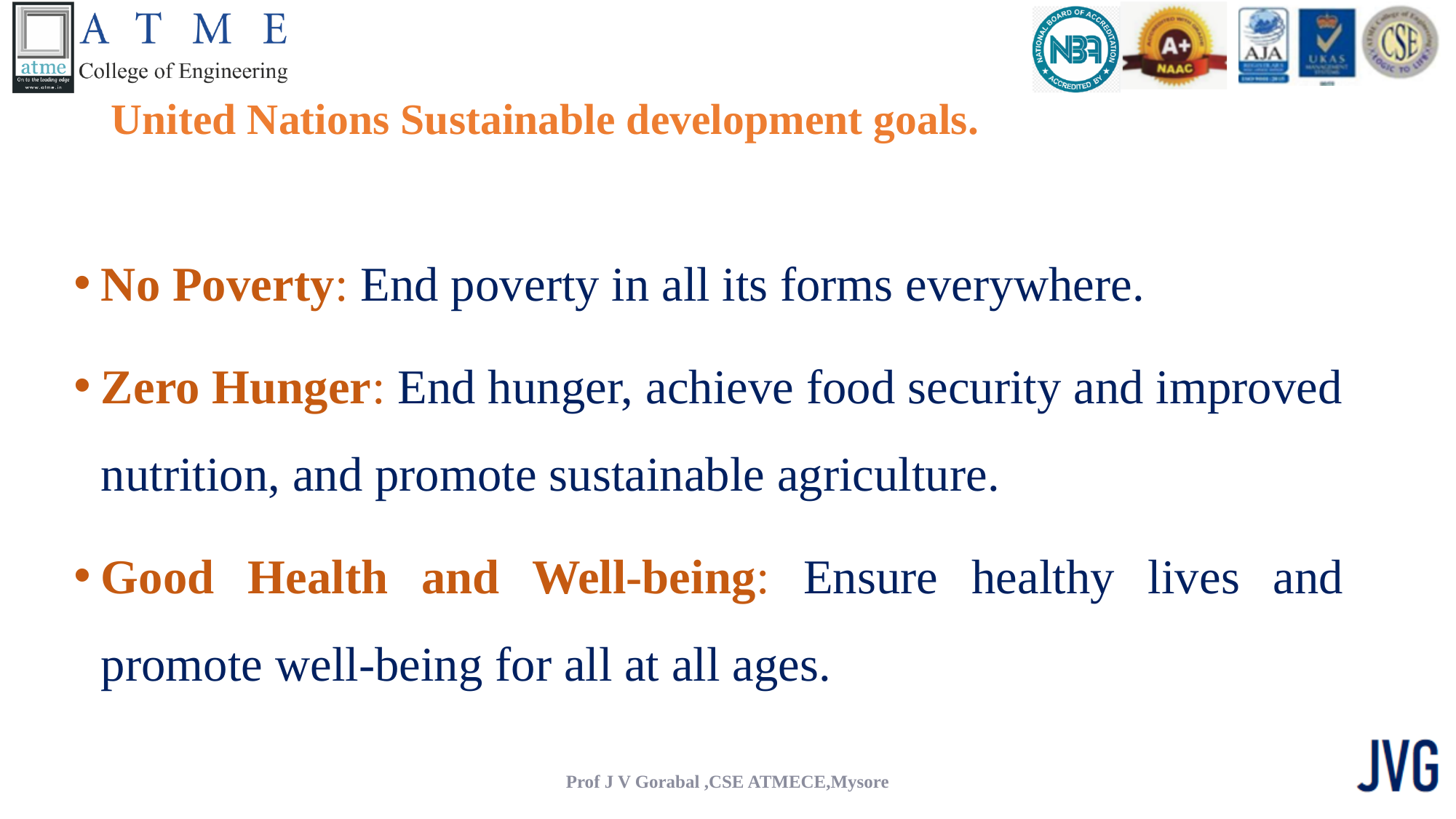

# United Nations Sustainable development goals.
No Poverty: End poverty in all its forms everywhere.
Zero Hunger: End hunger, achieve food security and improved nutrition, and promote sustainable agriculture.
Good Health and Well-being: Ensure healthy lives and promote well-being for all at all ages.

Prof J V Gorabal ,CSE ATMECE,Mysore